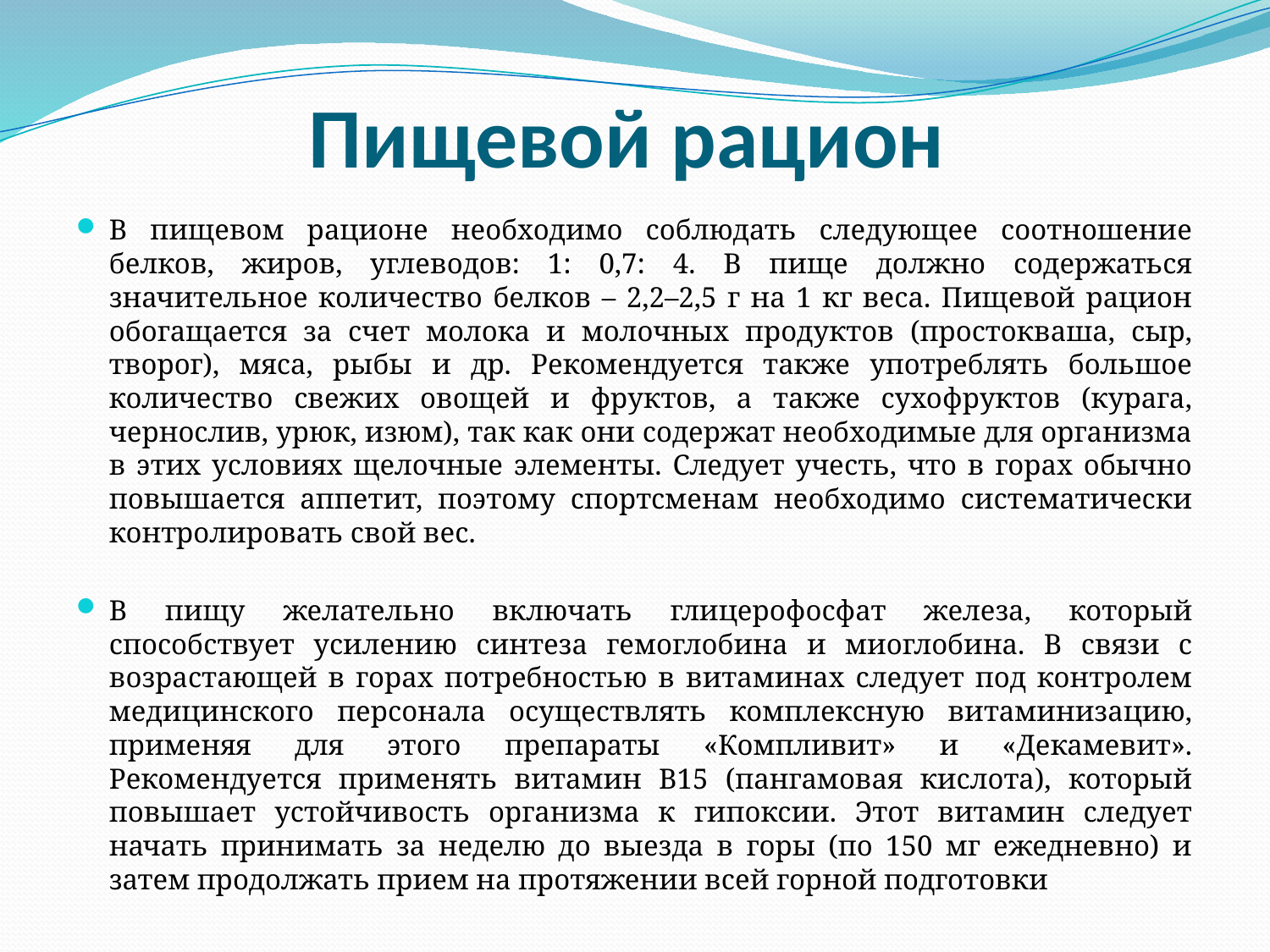

# Пищевой рацион
В пищевом рационе необходимо соблюдать следующее соотношение белков, жиров, углеводов: 1: 0,7: 4. В пище должно содержаться значительное количество белков – 2,2–2,5 г на 1 кг веса. Пищевой рацион обогащается за счет молока и молочных продуктов (простокваша, сыр, творог), мяса, рыбы и др. Рекомендуется также употреблять большое количество свежих овощей и фруктов, а также сухофруктов (курага, чернослив, урюк, изюм), так как они содержат необходимые для организма в этих условиях щелочные элементы. Следует учесть, что в горах обычно повышается аппетит, поэтому спортсменам необходимо систематически контролировать свой вес.

В пищу желательно включать глицерофосфат железа, который способствует усилению синтеза гемоглобина и миоглобина. В связи с возрастающей в горах потребностью в витаминах следует под контролем медицинского персонала осуществлять комплексную витаминизацию, применяя для этого препараты «Компливит» и «Декамевит». Рекомендуется применять витамин В15 (пангамовая кислота), который повышает устойчивость организма к гипоксии. Этот витамин следует начать принимать за неделю до выезда в горы (по 150 мг ежедневно) и затем продолжать прием на протяжении всей горной подготовки